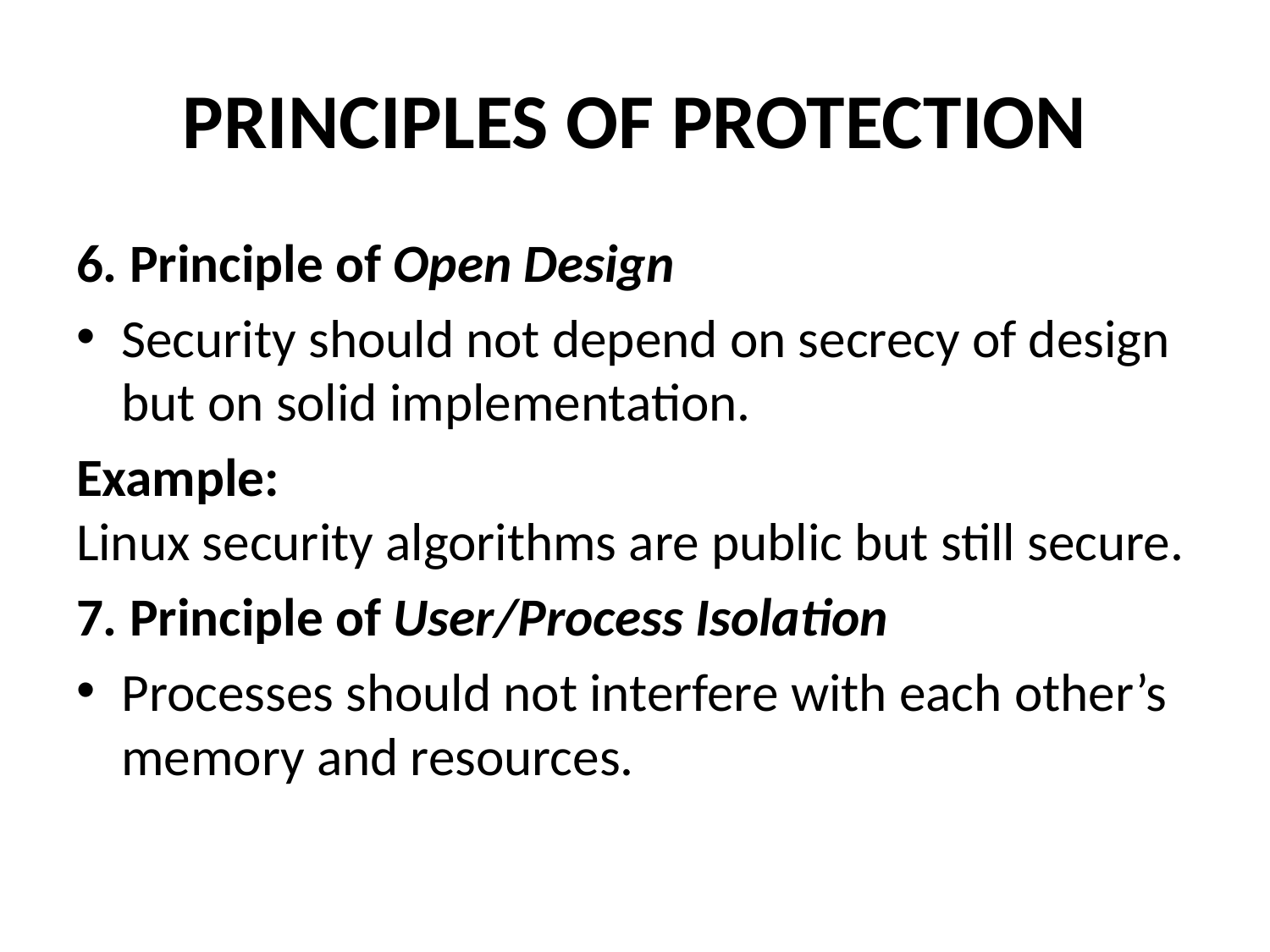

# PRINCIPLES OF PROTECTION
6. Principle of Open Design
Security should not depend on secrecy of design but on solid implementation.
Example:
Linux security algorithms are public but still secure.
7. Principle of User/Process Isolation
Processes should not interfere with each other’s memory and resources.